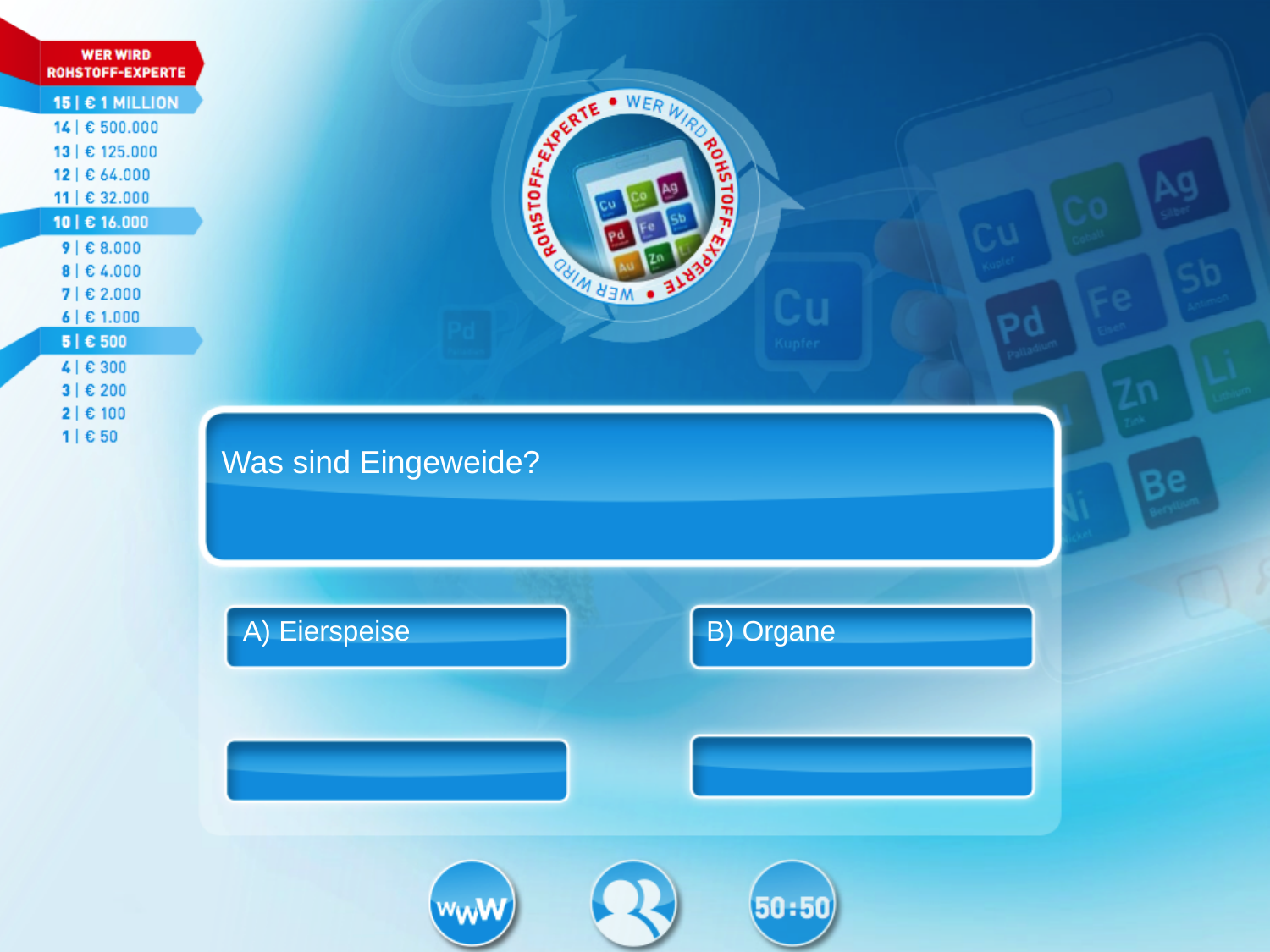

Was sind Eingeweide?
A) Eierspeise
B) Organe